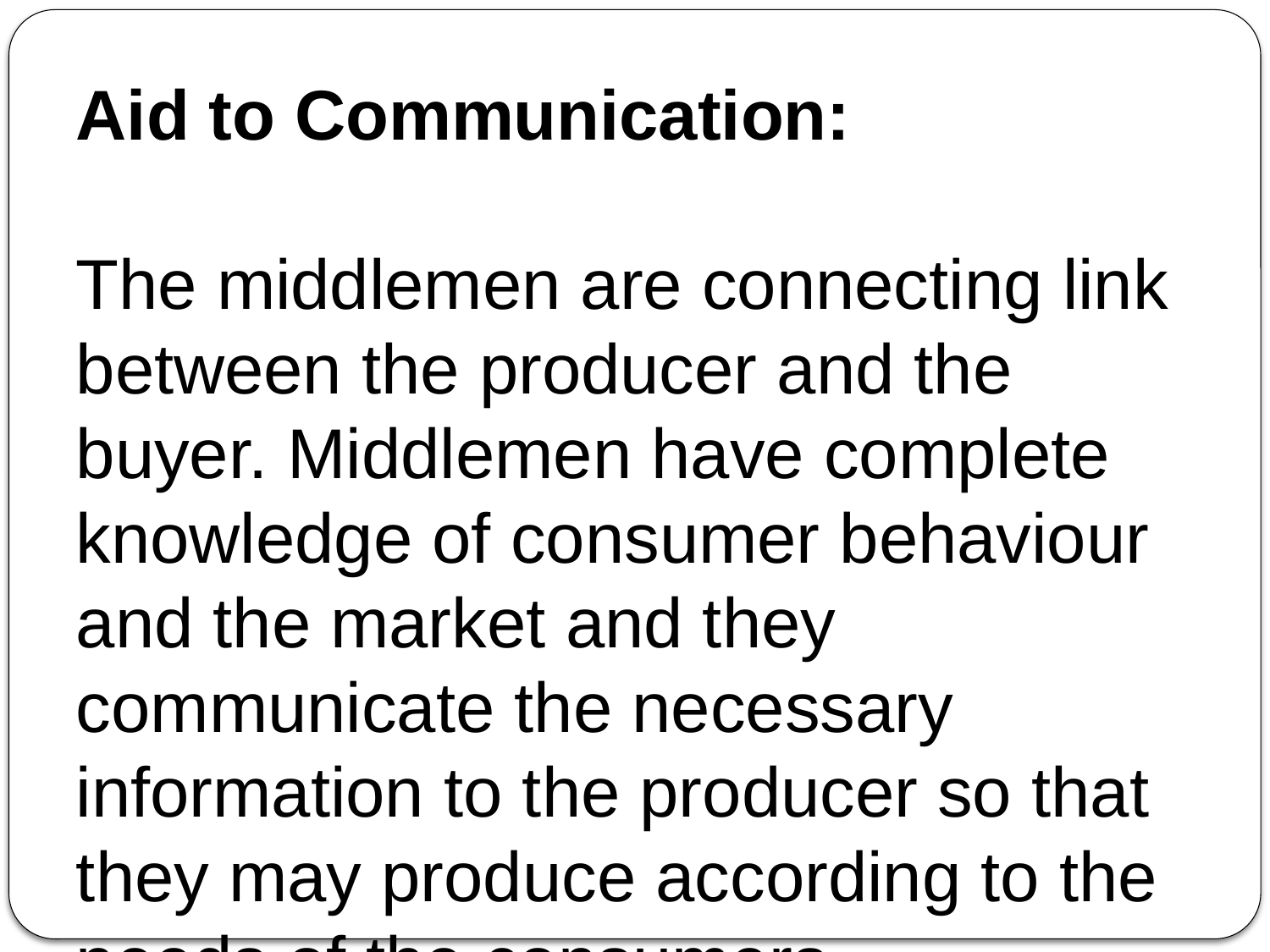

Aid to Communication:

The middlemen are connecting link between the producer and the buyer. Middlemen have complete knowledge of consumer behaviour and the market and they communicate the necessary information to the producer so that they may produce according to the needs of the consumers.